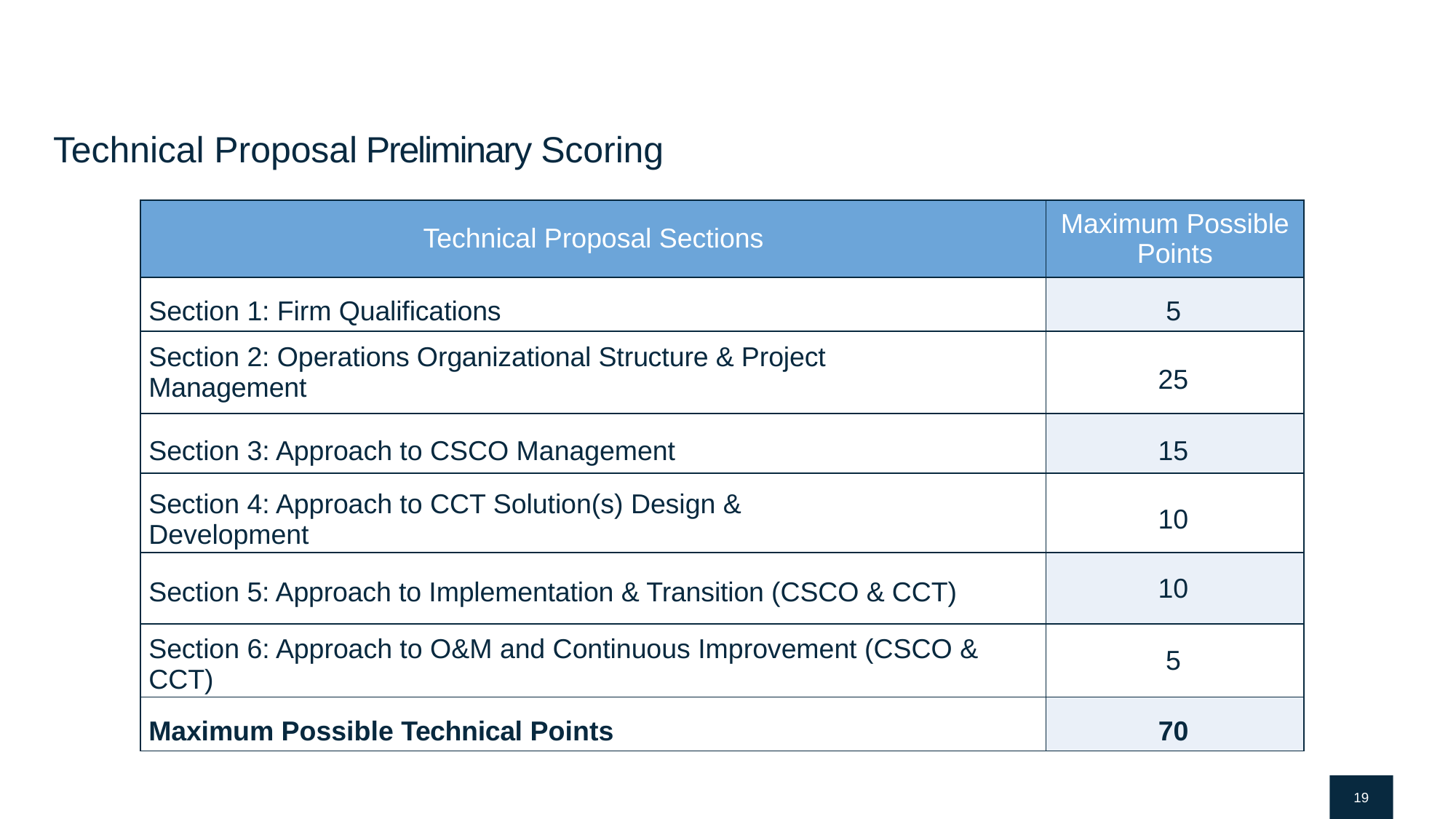

I-485 RTCS Express Lanes Project - Pre-Proposal Scope of Services  Meeting
# Technical Proposal Preliminary Scoring
| Technical Proposal Sections | Maximum Possible Points |
| --- | --- |
| Section 1: Firm Qualifications | 5 |
| Section 2: Operations Organizational Structure & Project Management | 25 |
| Section 3: Approach to CSCO Management | 15 |
| Section 4: Approach to CCT Solution(s) Design & Development | 10 |
| Section 5: Approach to Implementation & Transition (CSCO & CCT) | 10 |
| Section 6: Approach to O&M and Continuous Improvement (CSCO & CCT) | 5 |
| Maximum Possible Technical Points | 70 |
19